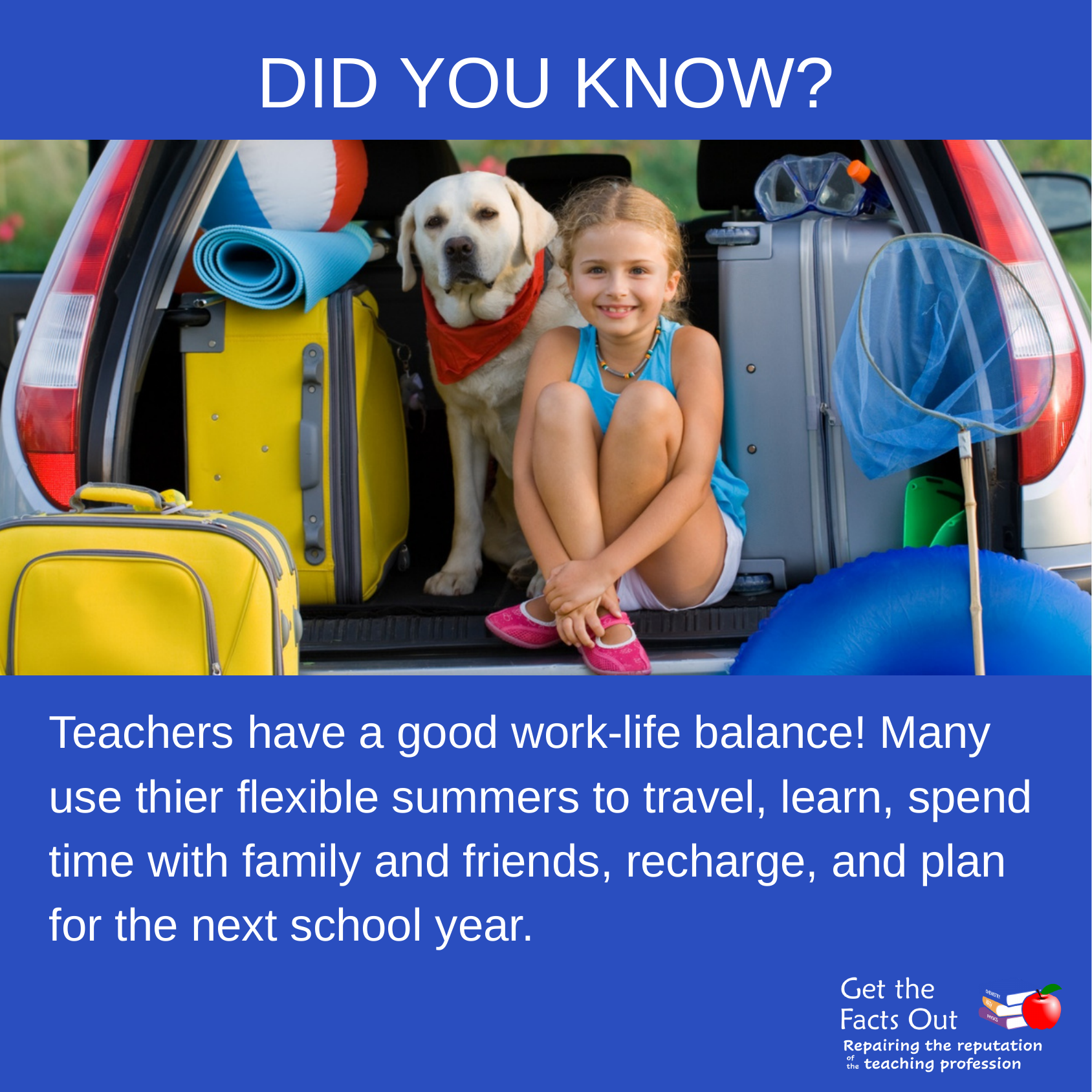

DID YOU KNOW?

Teachers have a good work-life balance! Many use thier flexible summers to travel, learn, spend time with family and friends, recharge, and plan for the next school year.